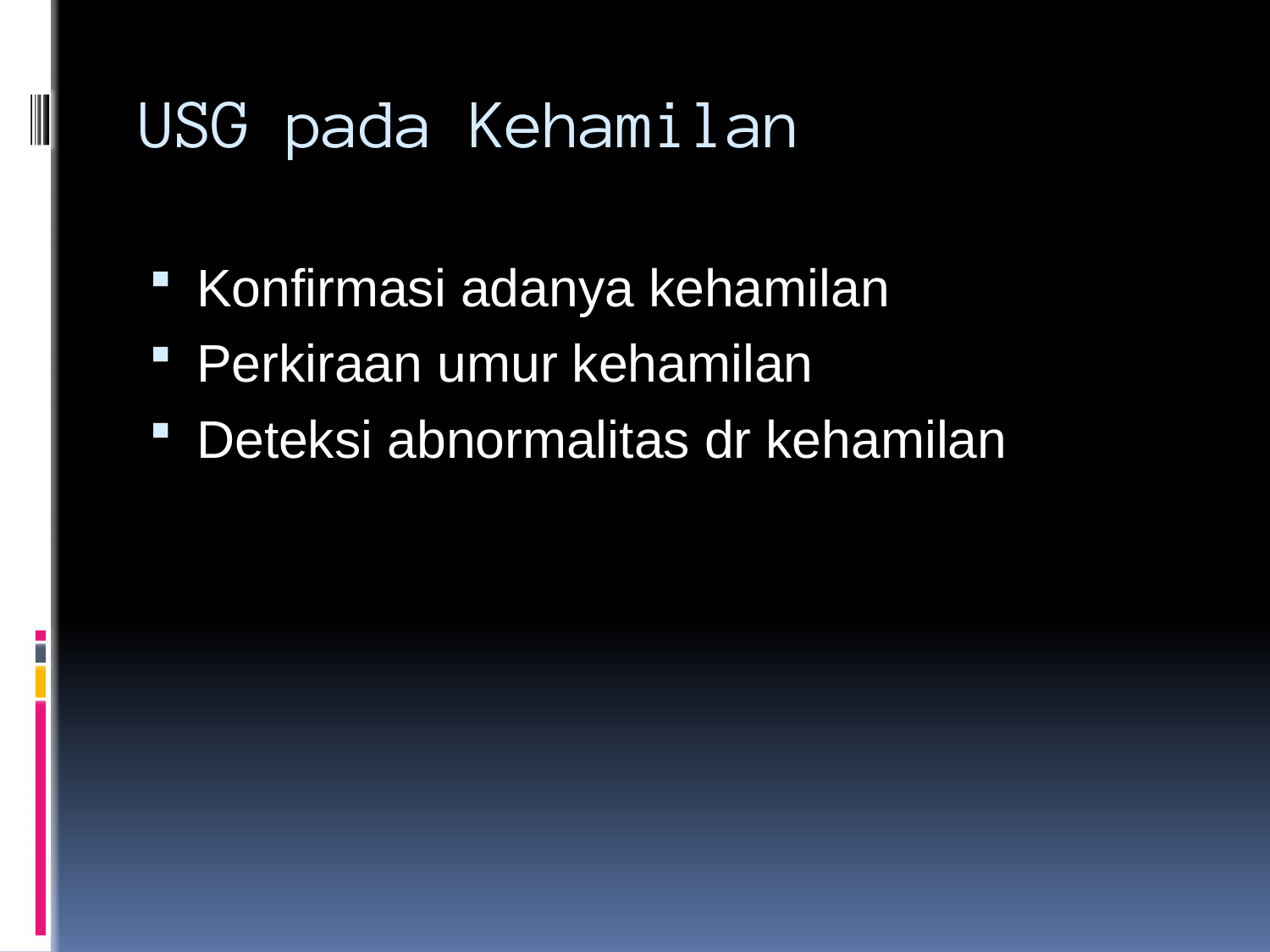

# USG pada Kehamilan
Konfirmasi adanya kehamilan
Perkiraan umur kehamilan
Deteksi abnormalitas dr kehamilan